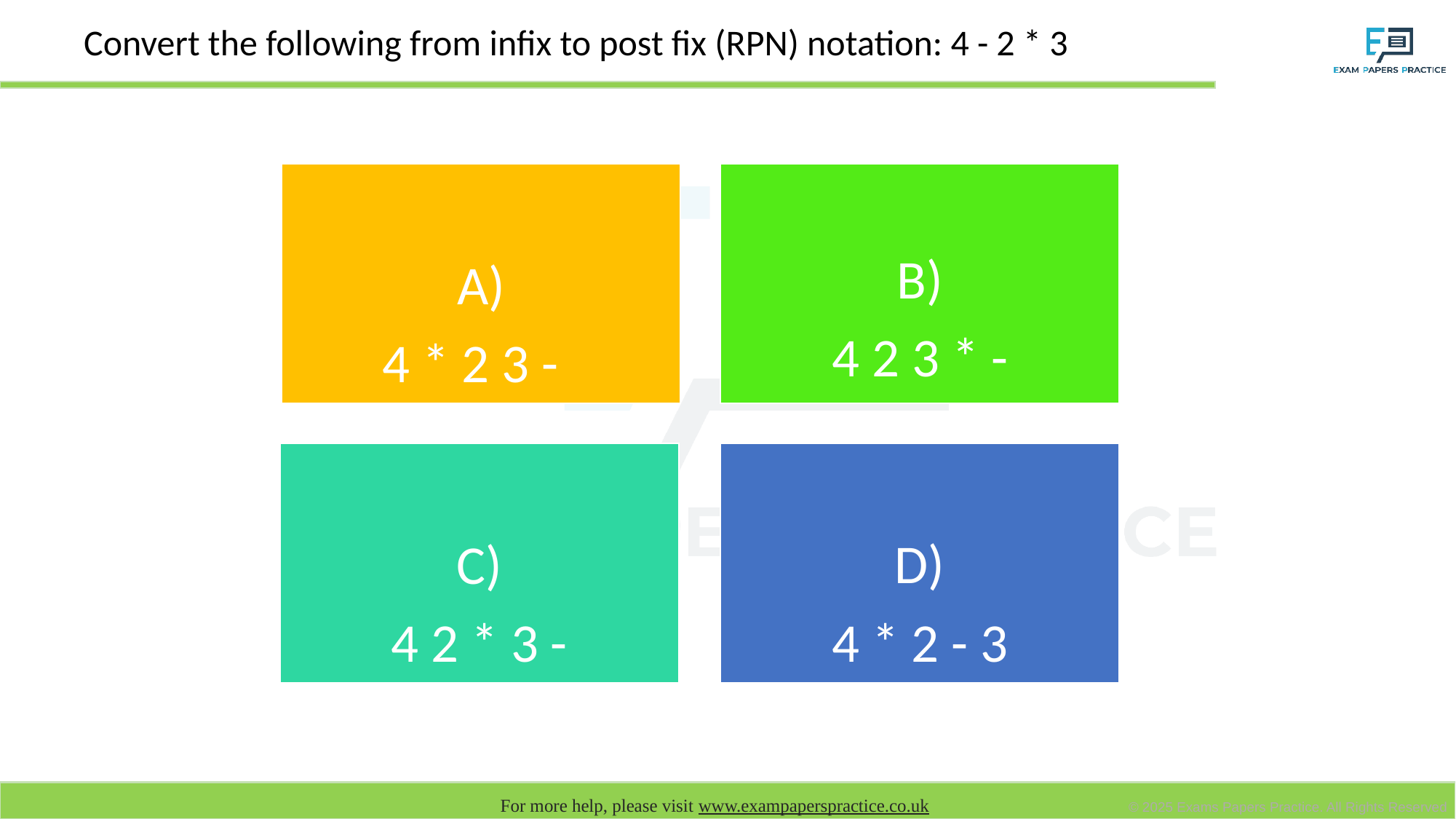

# Convert the following from infix to post fix (RPN) notation: 4 - 2 * 3

A)
4 * 2 3 -

B)
4 2 3 * -

C)
4 2 * 3 -

D)
4 * 2 - 3